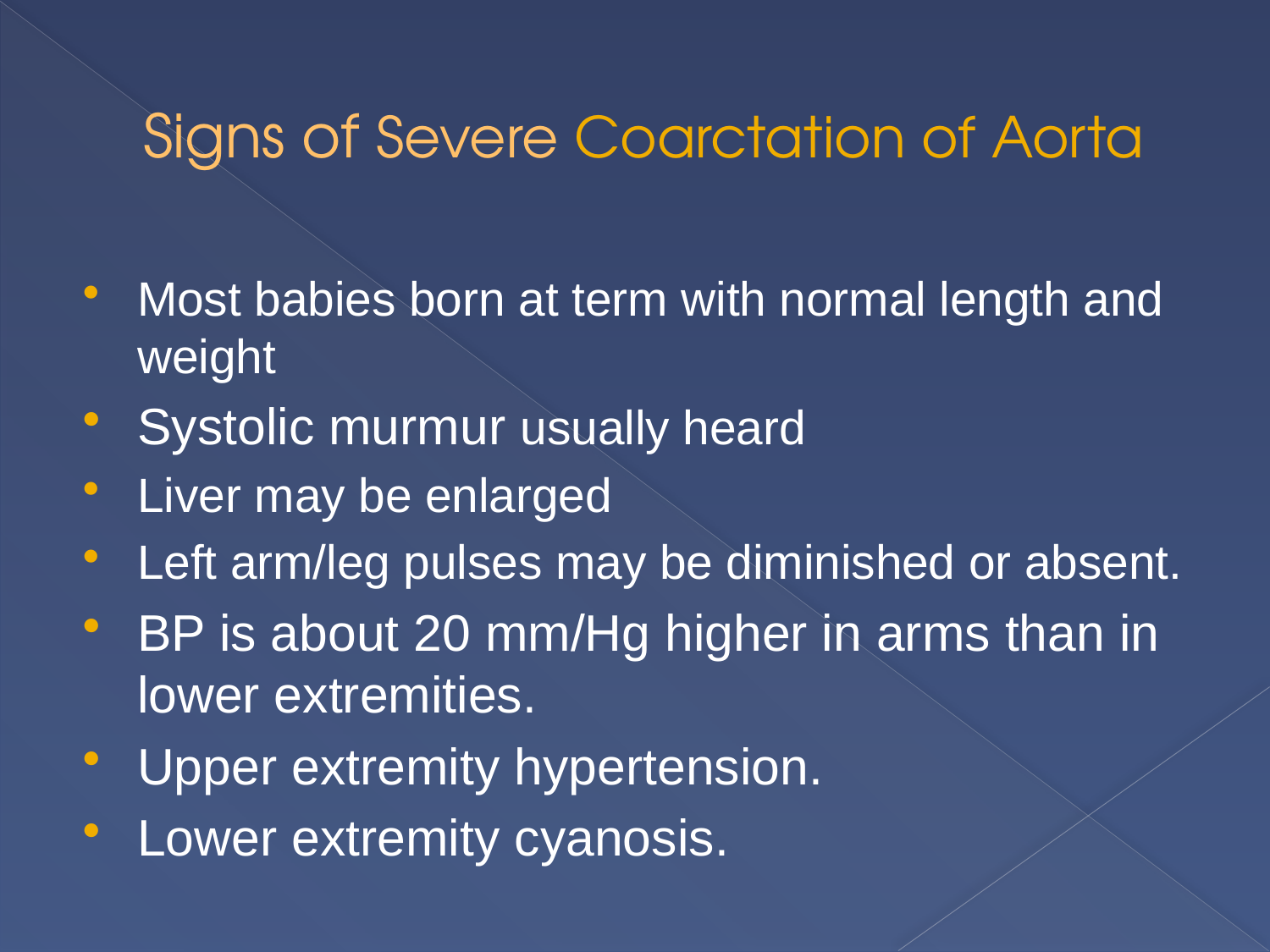

# Signs of Severe Coarctation of Aorta
Most babies born at term with normal length and weight
Systolic murmur usually heard
Liver may be enlarged
Left arm/leg pulses may be diminished or absent.
BP is about 20 mm/Hg higher in arms than in lower extremities.
Upper extremity hypertension.
Lower extremity cyanosis.